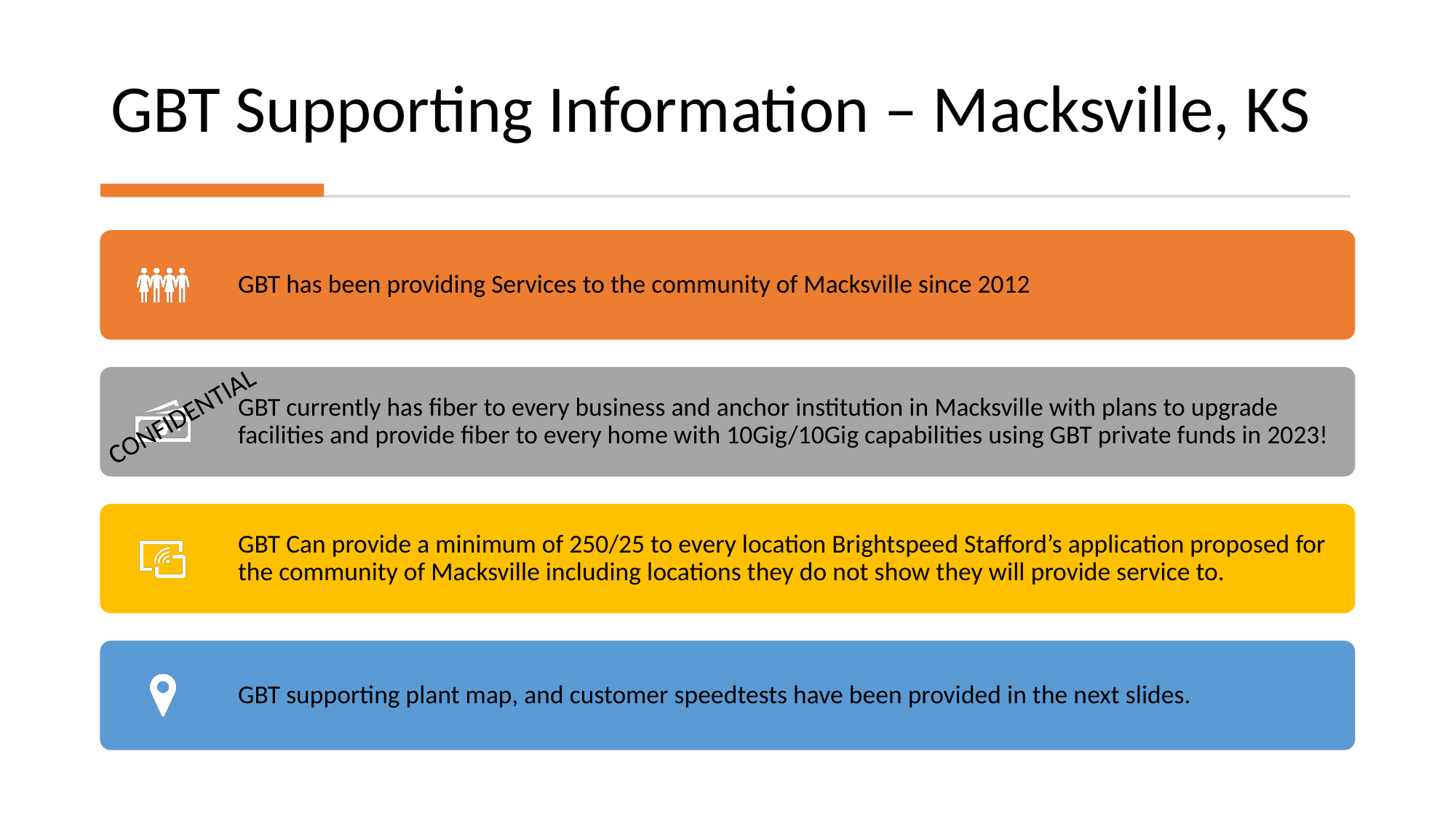

# GBT Supporting Information – Macksville, KS

GBT has been providing Services to the community of Macksville since 2012
GBT currently has fiber to every business and anchor institution in Macksville with plans to upgrade facilities and provide fiber to every home with 10Gig/10Gig capabilities using GBT private funds in 2023!
GBT Can provide a minimum of 250/25 to every location Brightspeed Stafford’s application proposed for the community of Macksville including locations they do not show they will provide service to.
GBT supporting plant map, and customer speedtests have been provided in the next slides.
CONFIDENTIAL